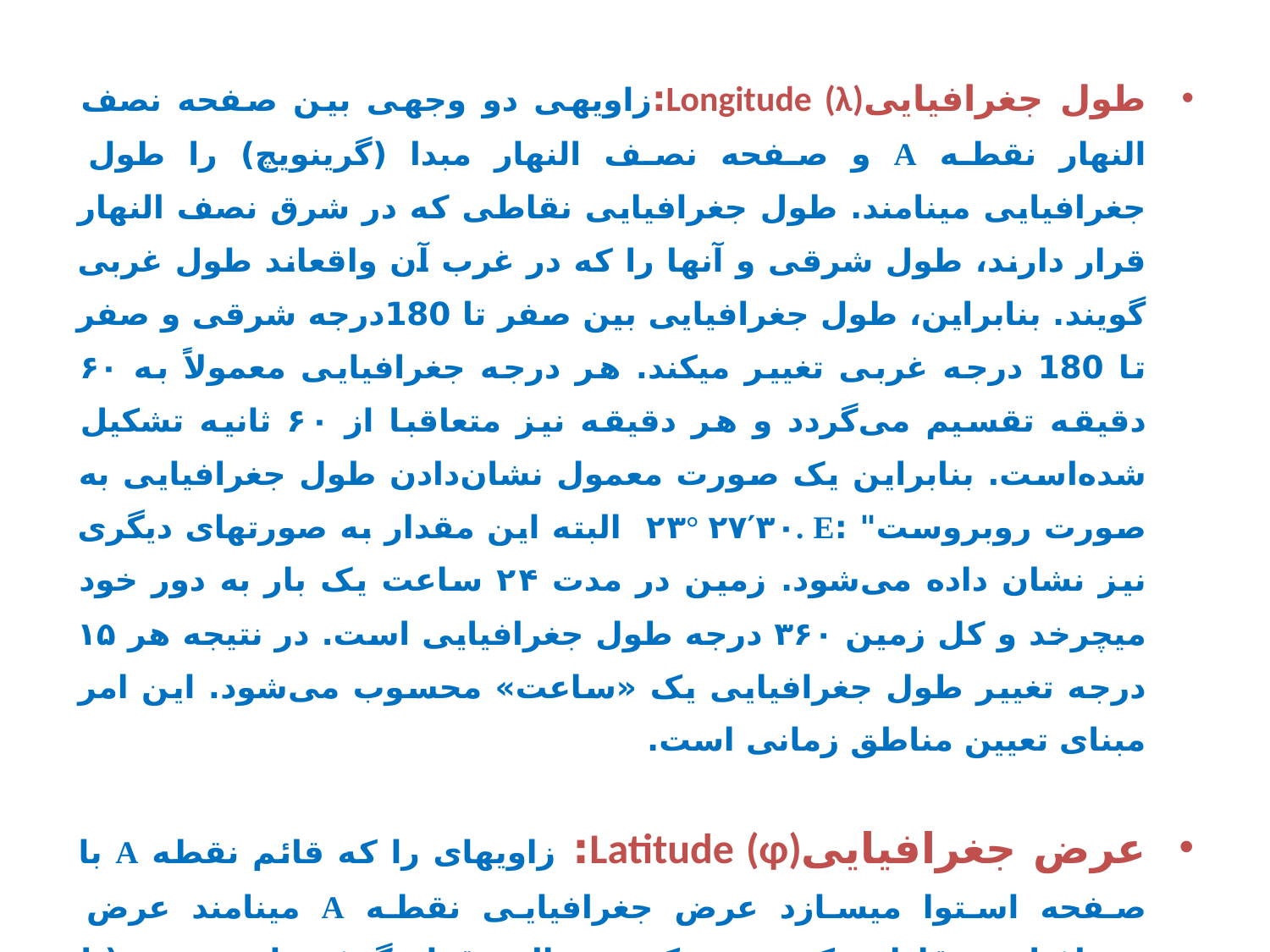

طول جغرافیاییLongitude (λ):زاویه­ی دو وجهی بین صفحه نصف النهار نقطه A و صفحه نصف النهار مبدا (گرینویچ) را طول جغرافیایی می­نامند. طول جغرافیایی نقاطی که در شرق نصف النهار قرار دارند، طول شرقی و آنها را که در غرب آن واقع­اند طول غربی گویند. بنابراین، طول جغرافیایی بین صفر تا 180درجه شرقی و صفر تا 180 درجه غربی تغییر میکند. هر درجه جغرافیایی معمولاً به ۶۰ دقیقه تقسیم می‌گردد و هر دقیقه نیز متعاقبا از ۶۰ ثانیه تشکیل شده‌است. بنابراین یک صورت معمول نشان‌دادن طول جغرافیایی به صورت روبروست" :‎۲۳° ۲۷′۳۰. E ‏ البته این مقدار به صورتهای دیگری نیز نشان داده‌ می‌شود. زمین در مدت ۲۴ ساعت یک بار به دور خود میچرخد و کل زمین ۳۶۰ درجه طول جغرافیایی است. در نتیجه هر ۱۵ درجه تغییر طول جغرافیایی یک «ساعت» محسوب می‌شود. این امر مبنای تعیین مناطق زمانی است.

عرض جغرافیاییLatitude (φ): زاویه­ای را که قائم نقطه A با صفحه استوا میسازد عرض جغرافیایی نقطه A می­نامند عرض جغرافیایی نقاطی که در نیمکره شمالی قرار گرفته اند مثبت (یا شمالی) و آنهایی که در نیمکره جنوبی قرار گرفته اند، منفی (یا جنوبی) در نظر گرفته میشوند. بنابراین، تغییرات عرض جغرافیایی از صفر تا 90درجه جنوبی میباشد. عرض جغرافیایی قطب شمال ۹۰ درجه شمالی(°۹۰(N، استوا صفر و قطب جنوب ۹۰ درجه جنوبی(°۹۰(Sاست. مانند طول جغرافیایی، هر درجه عرض جغرافیایی به ۶۰ دقیقه و هر دقیقه نیز به ۶۰ ثانیه تقسیم می‌شود.